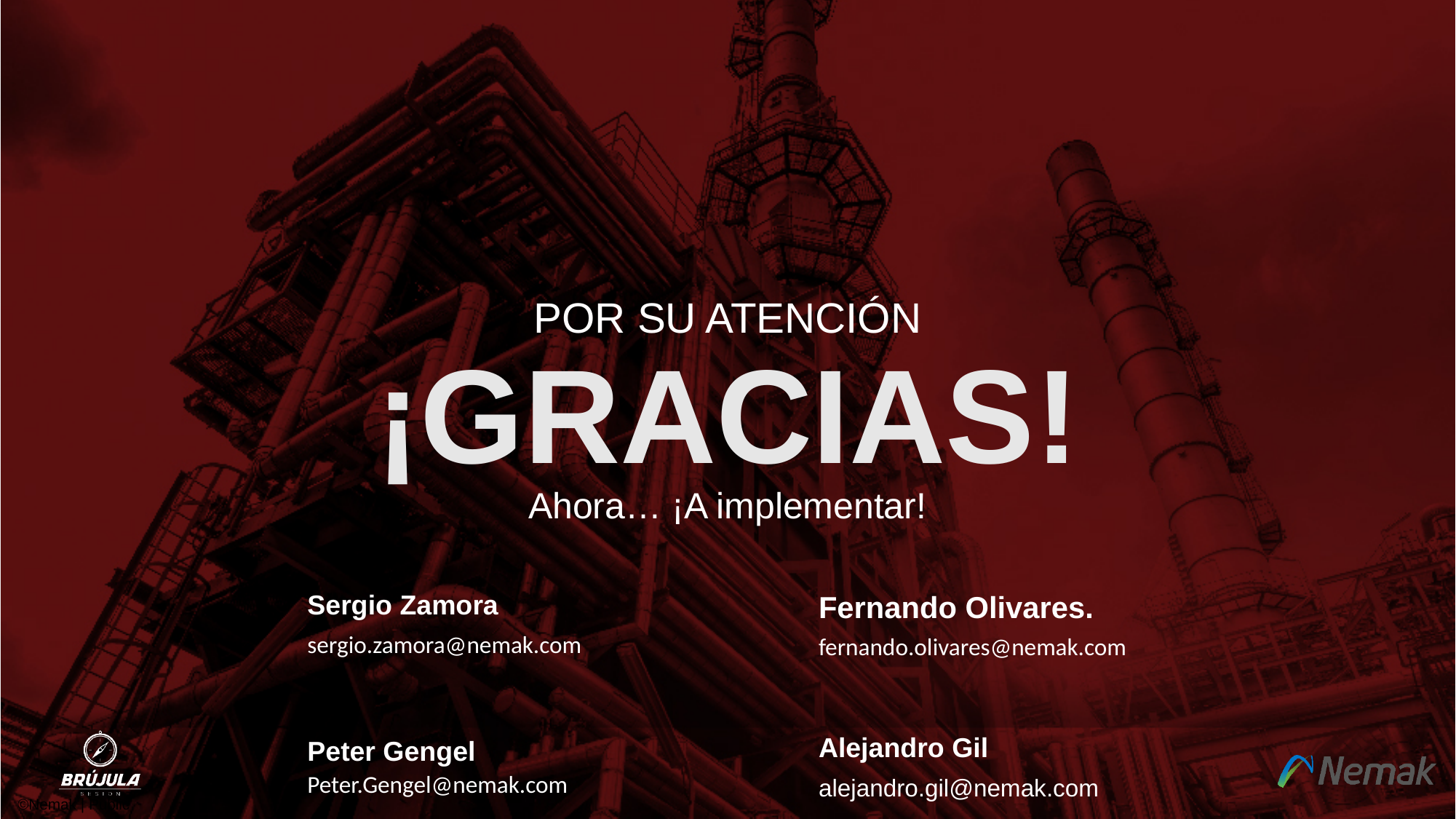

Sergio Zamora
Fernando Olivares.
sergio.zamora@nemak.com
fernando.olivares@nemak.com
Alejandro Gil
Peter Gengel
Peter.Gengel@nemak.com
alejandro.gil@nemak.com